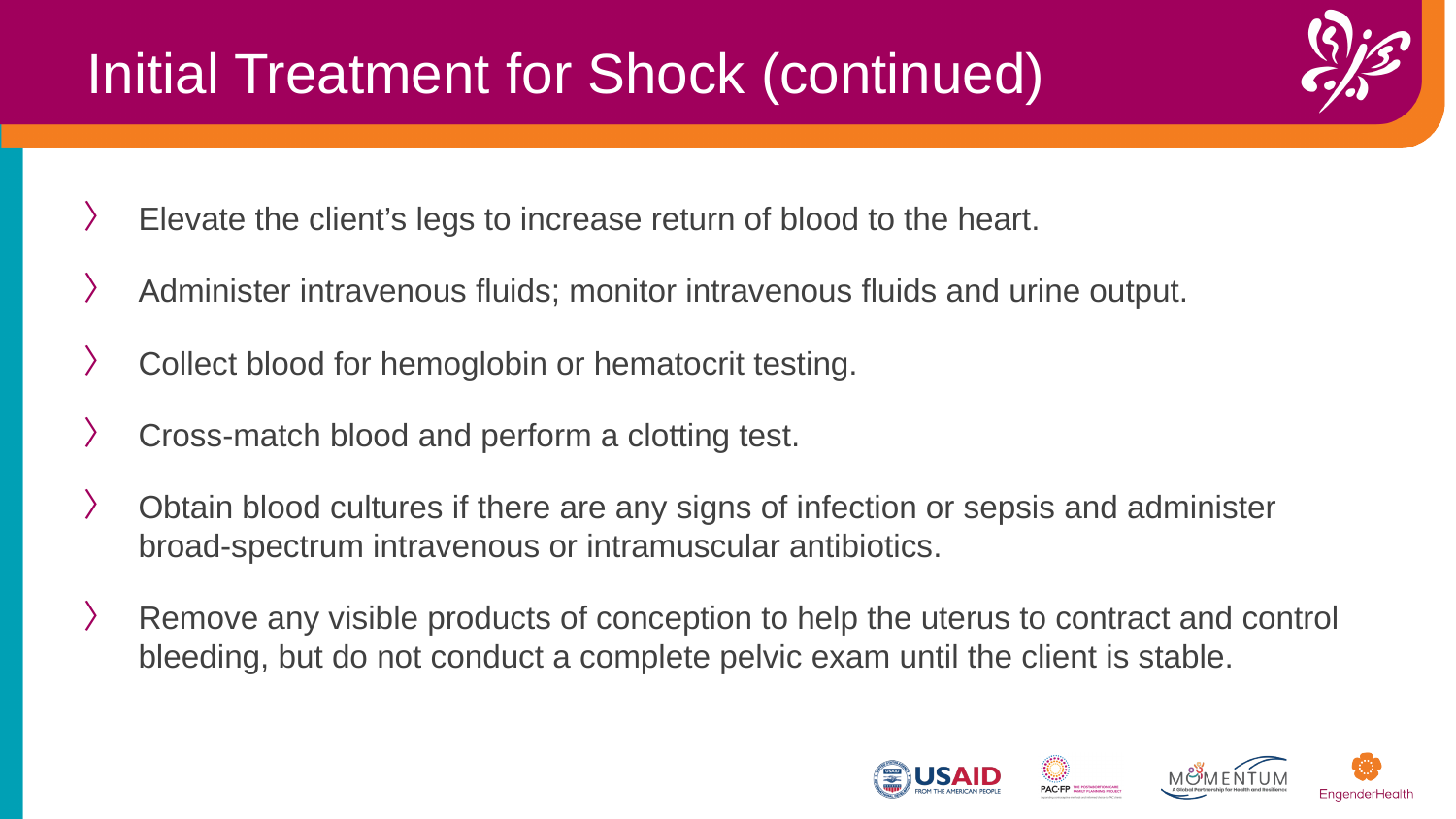

Initial Treatment for Shock (continued)
Elevate the client’s legs to increase return of blood to the heart.
Administer intravenous fluids; monitor intravenous fluids and urine output.
Collect blood for hemoglobin or hematocrit testing.
Cross-match blood and perform a clotting test.
Obtain blood cultures if there are any signs of infection or sepsis and administer broad-spectrum intravenous or intramuscular antibiotics.
Remove any visible products of conception to help the uterus to contract and control bleeding, but do not conduct a complete pelvic exam until the client is stable.